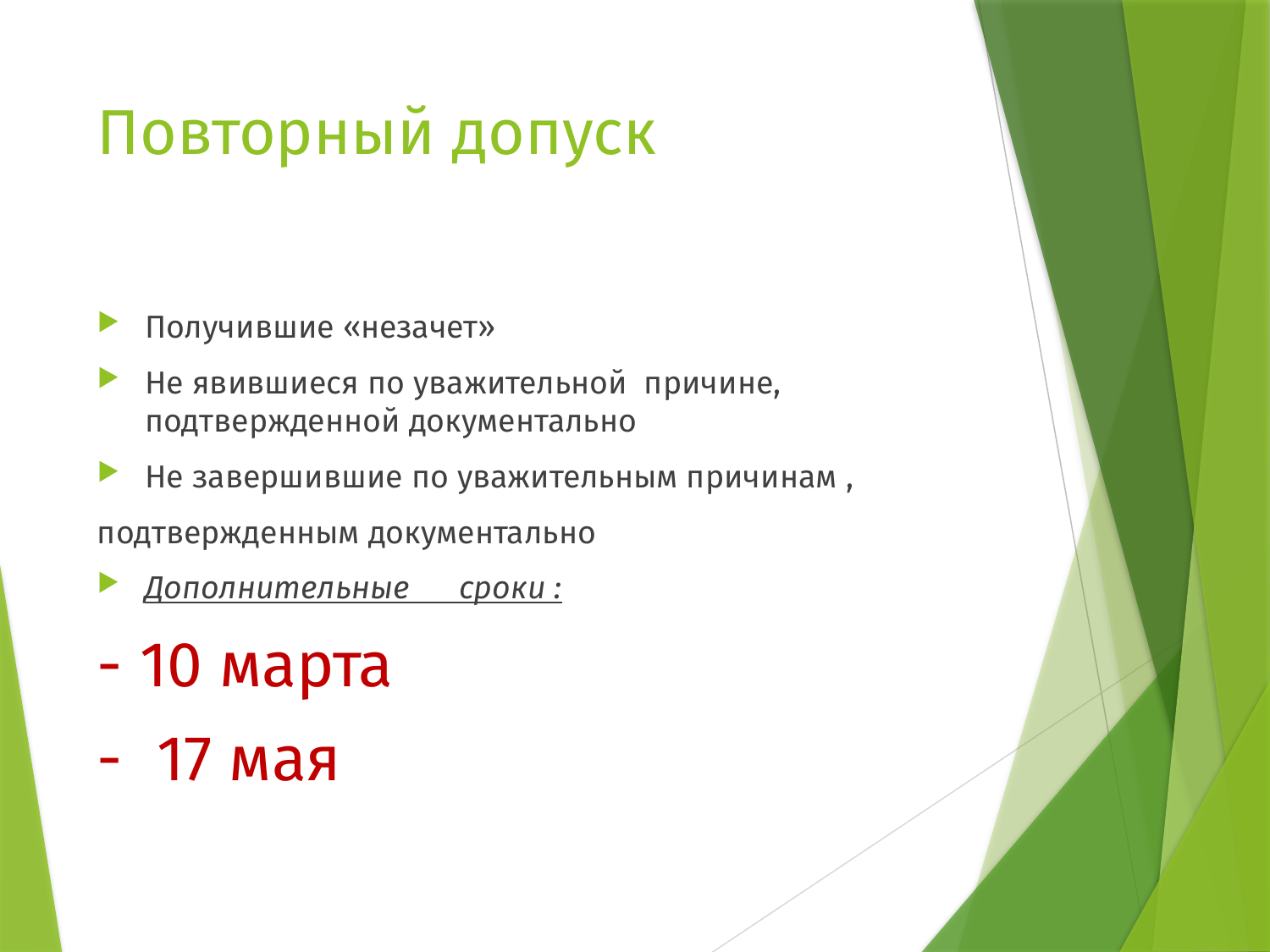

# Повторный допуск
Получившие «незачет»
Не явившиеся по уважительной  причине, подтвержденной документально
Не завершившие по уважительным причинам ,
подтвержденным документально
Дополнительные      сроки :
-  10 марта
-  17 мая